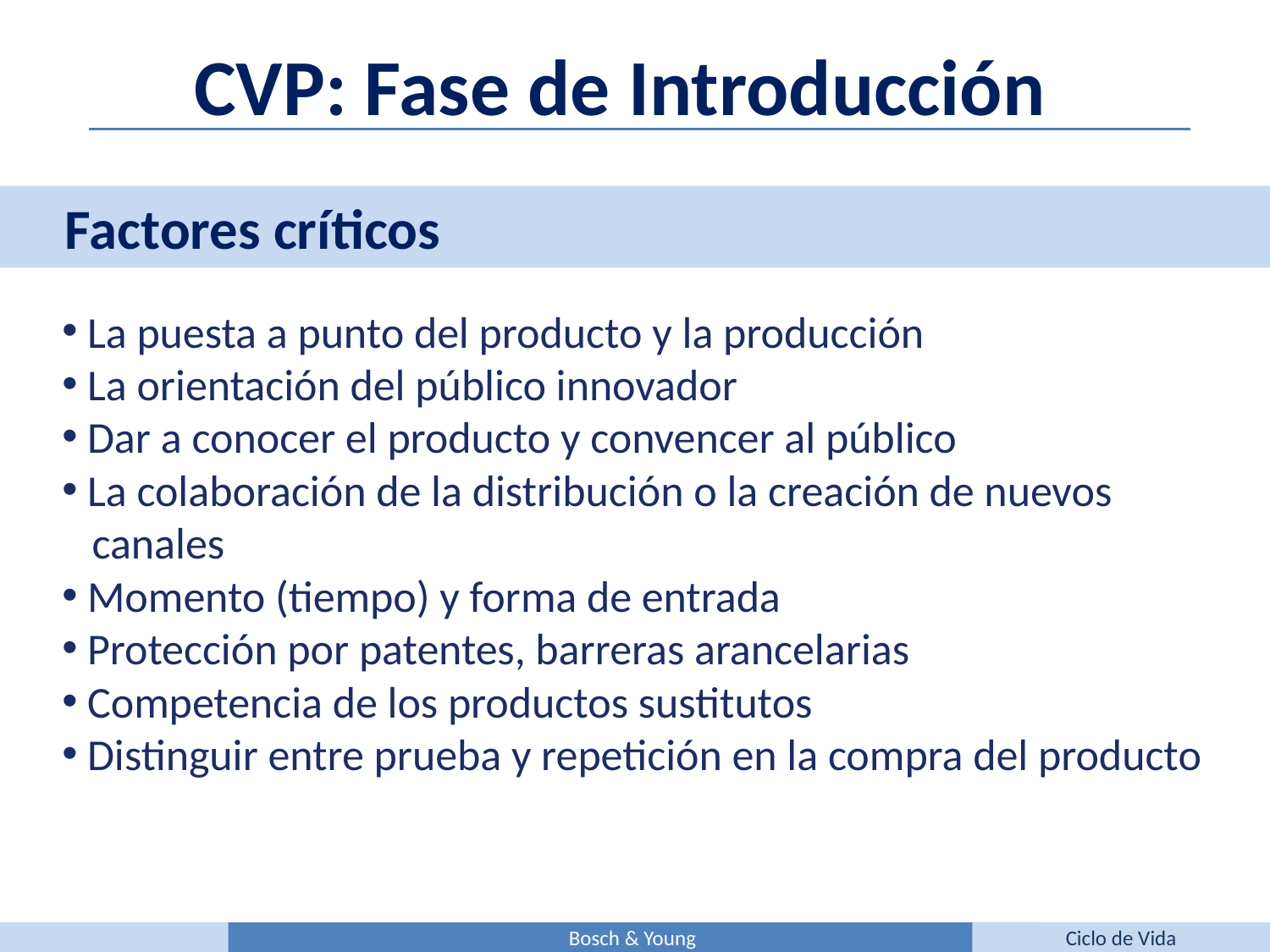

CVP: Fase de Introducción

Factores críticos
 La puesta a punto del producto y la producción
 La orientación del público innovador
 Dar a conocer el producto y convencer al público
 La colaboración de la distribución o la creación de nuevos
   canales
 Momento (tiempo) y forma de entrada
 Protección por patentes, barreras arancelarias
 Competencia de los productos sustitutos
 Distinguir entre prueba y repetición en la compra del producto

Bosch & Young
Ciclo de Vida